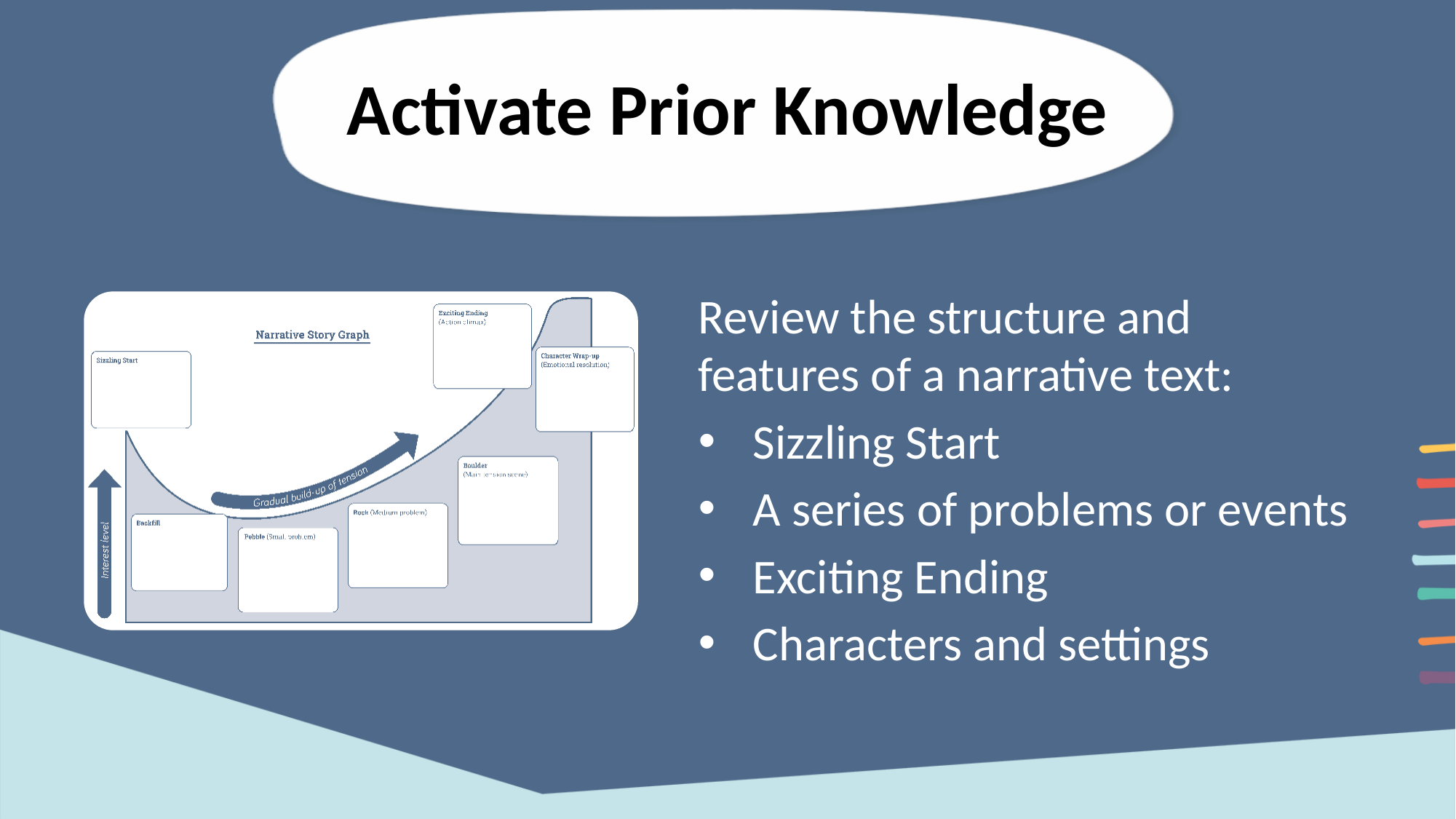

Review the structure and features of a narrative text:
Sizzling Start
A series of problems or events
Exciting Ending
Characters and settings